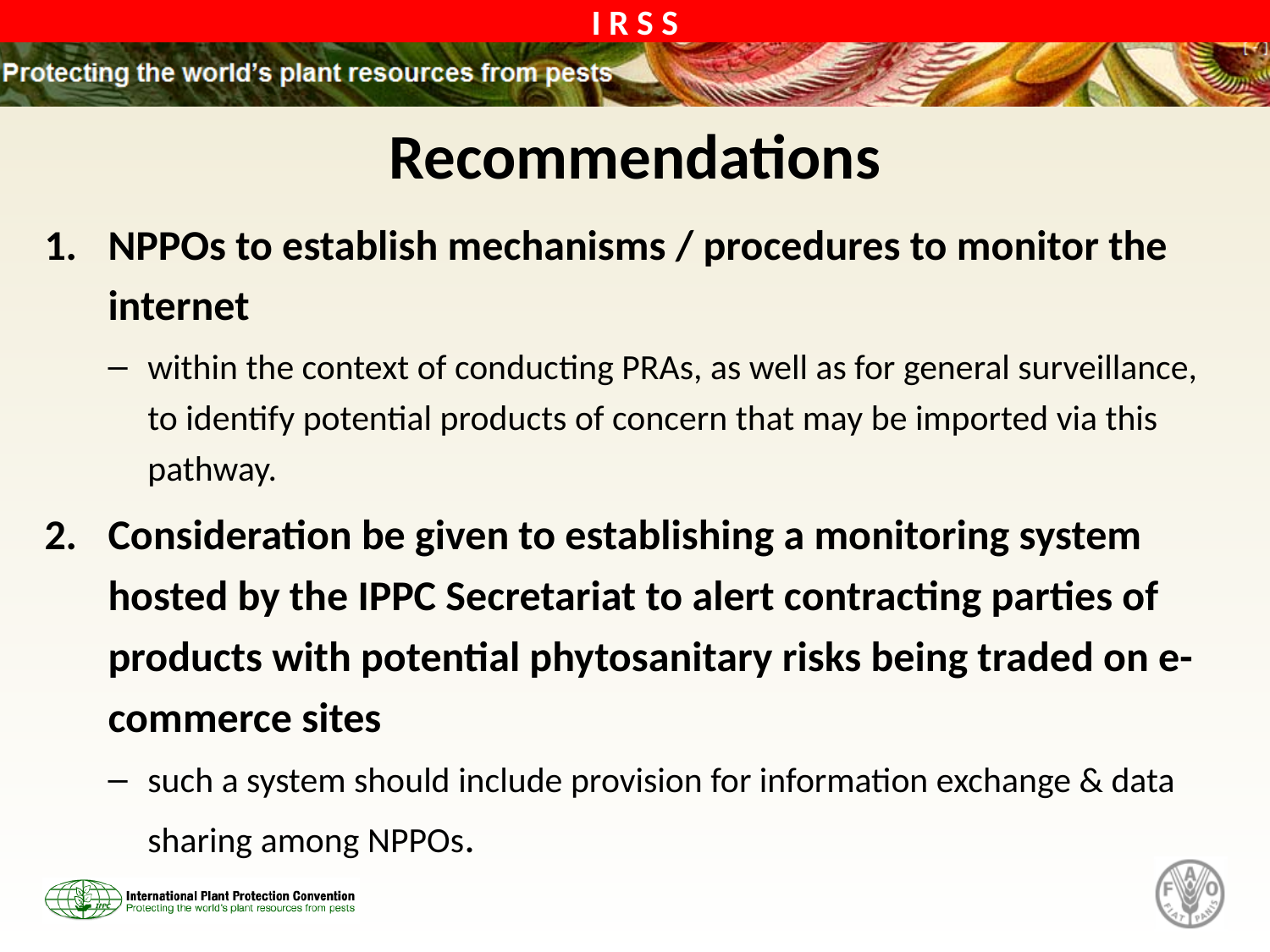

# Recommendations
NPPOs to establish mechanisms / procedures to monitor the internet
within the context of conducting PRAs, as well as for general surveillance, to identify potential products of concern that may be imported via this pathway.
Consideration be given to establishing a monitoring system hosted by the IPPC Secretariat to alert contracting parties of products with potential phytosanitary risks being traded on e-commerce sites
such a system should include provision for information exchange & data sharing among NPPOs.